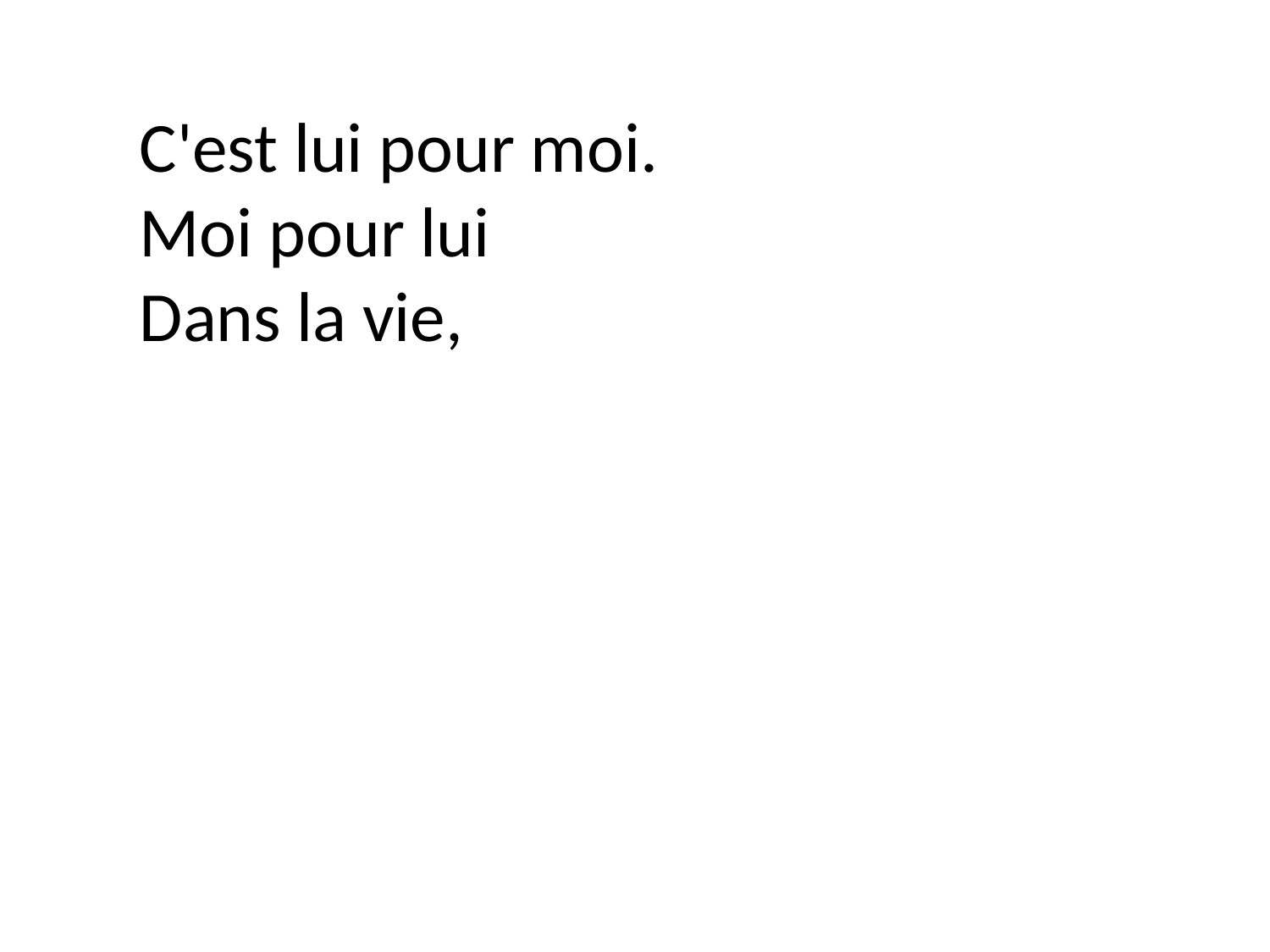

C'est lui pour moi.
Moi pour lui
Dans la vie,